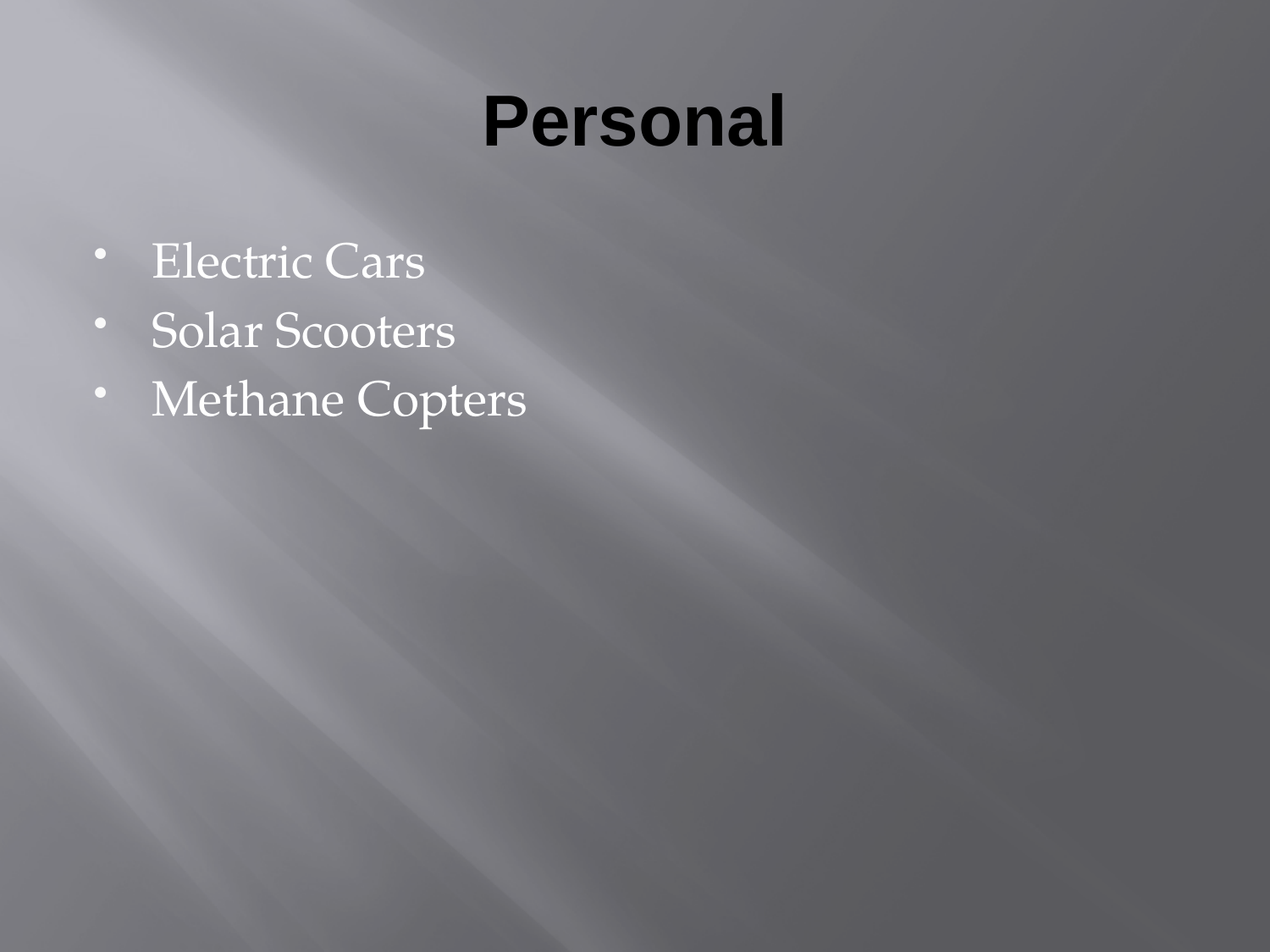

# Personal
Electric Cars
Solar Scooters
Methane Copters